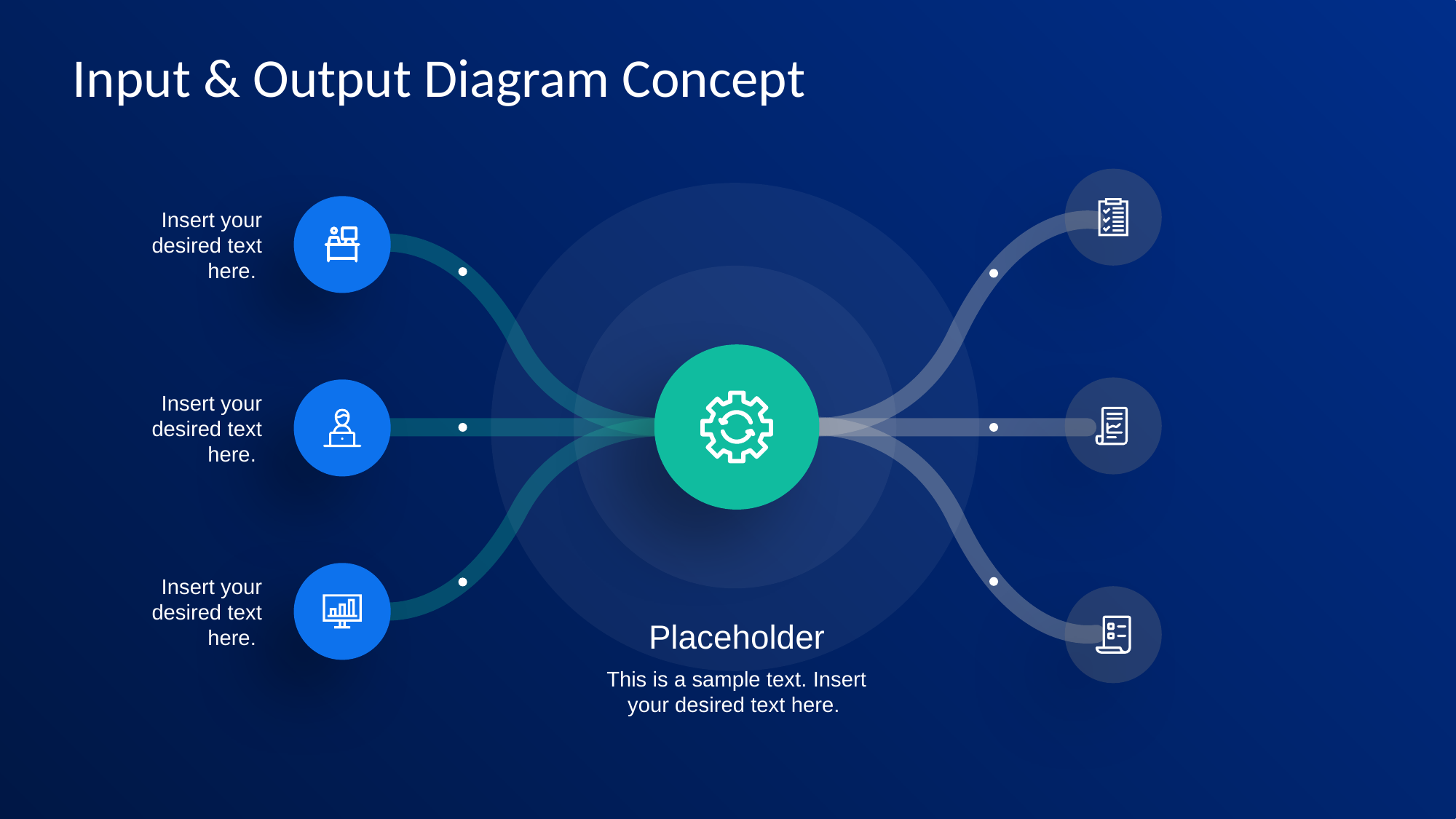

# Input & Output Diagram Concept

Insert your desired text here.

Insert your desired text here.

Insert your desired text here.

Placeholder
This is a sample text. Insert your desired text here.